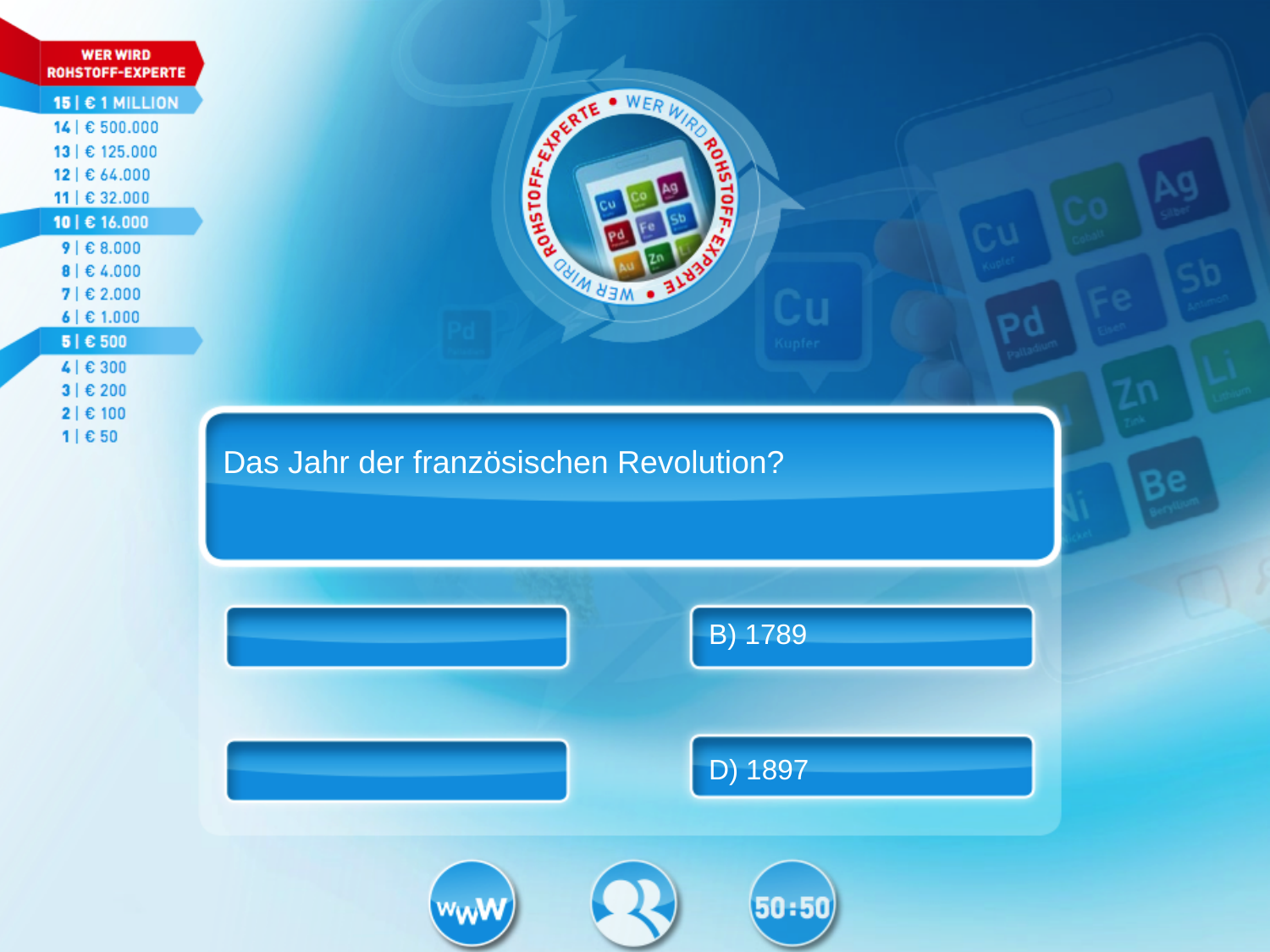

Das Jahr der französischen Revolution?
B) 1789
D) 1897